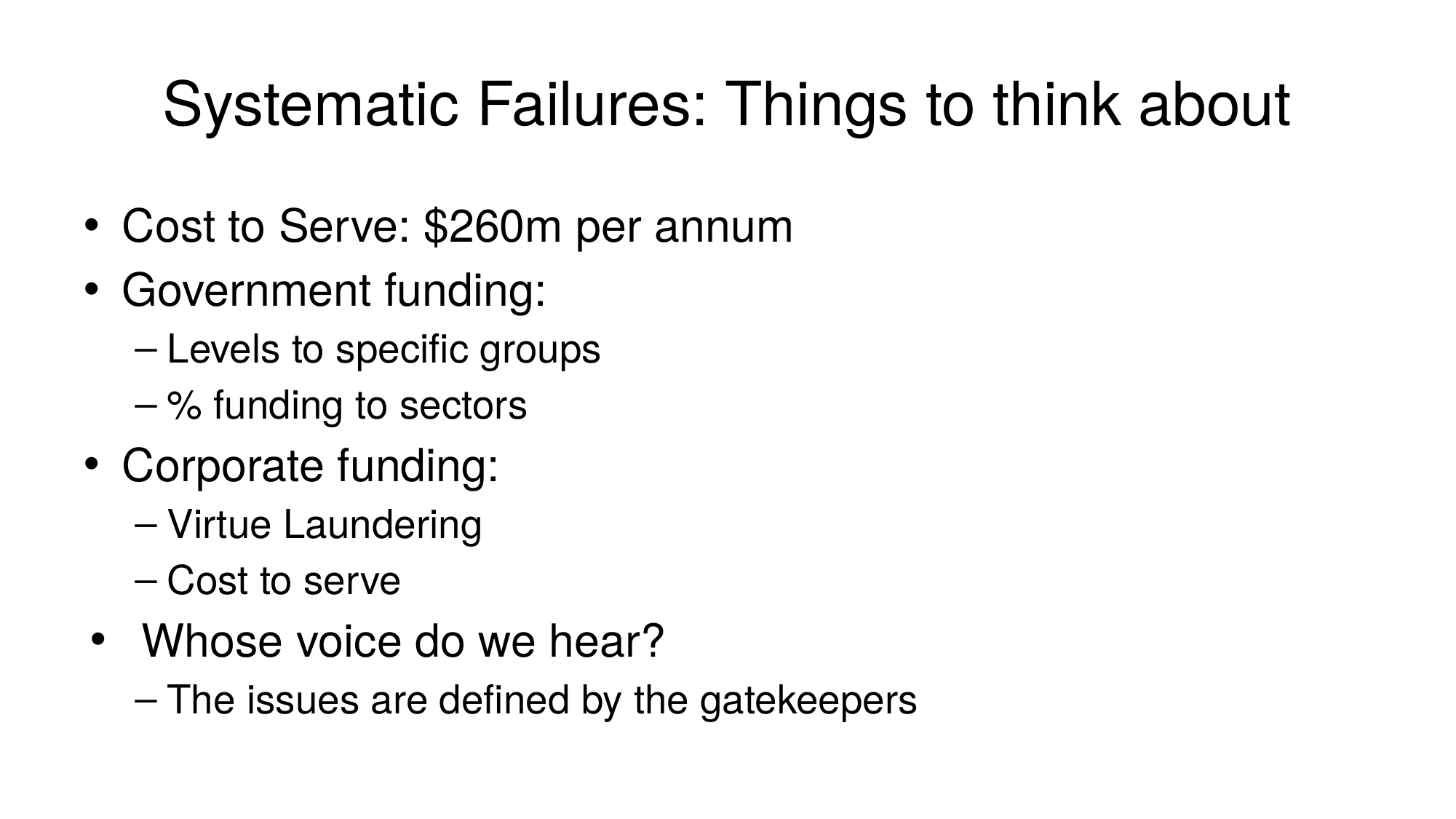

# Systematic Failures: Things to think about
Cost to Serve: $260m per annum
Government funding:
Levels to specific groups
% funding to sectors
Corporate funding:
Virtue Laundering
Cost to serve
Whose voice do we hear?
The issues are defined by the gatekeepers